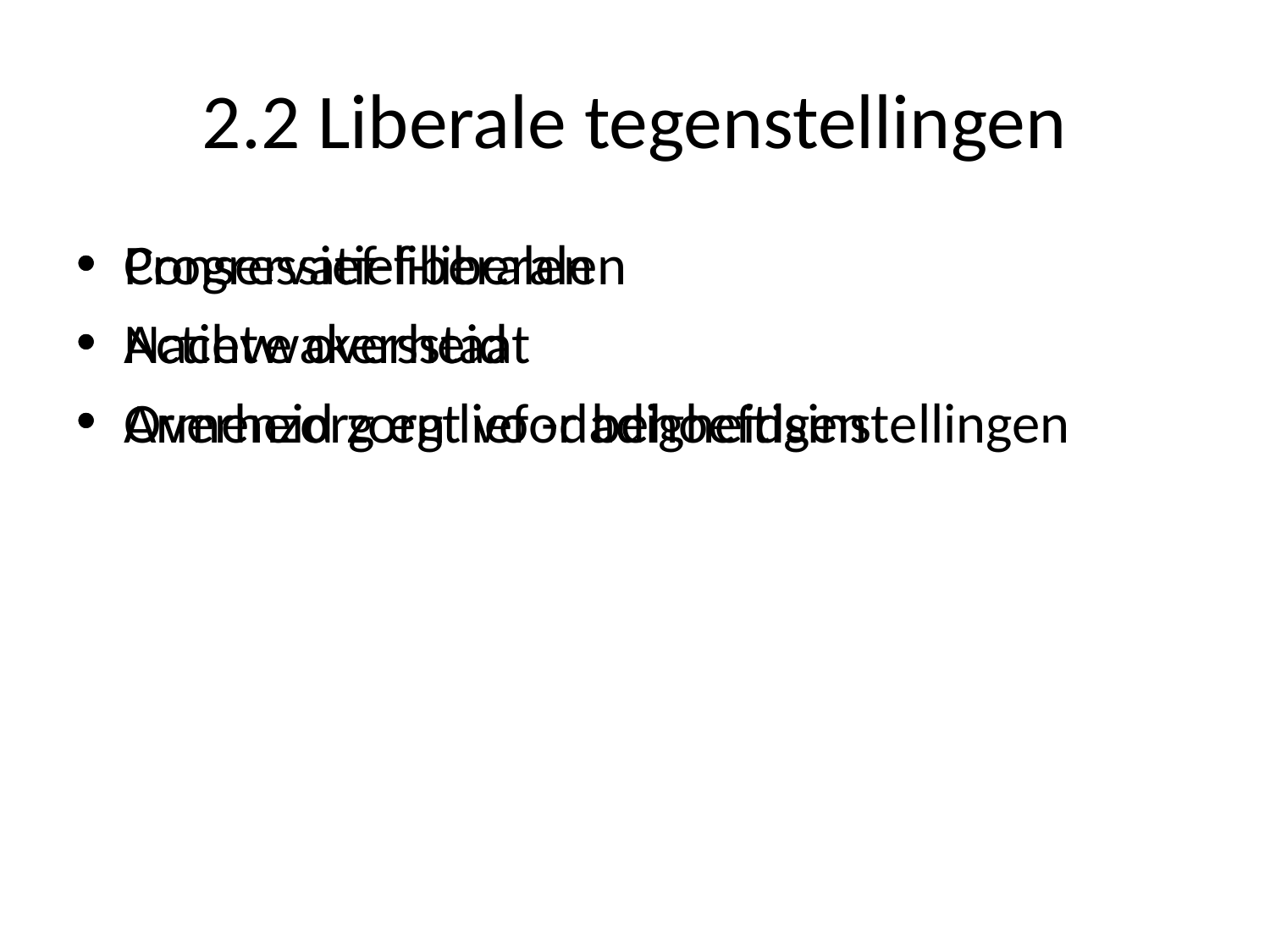

# 2.2 Liberale tegenstellingen
Conservatief-liberalen
Nachtwakersstaat
Armenzorg en lief -dadigheidsinstellingen
Progressief-liberalen
Actieve overheid
Overheid zorgt voor behoeftigen